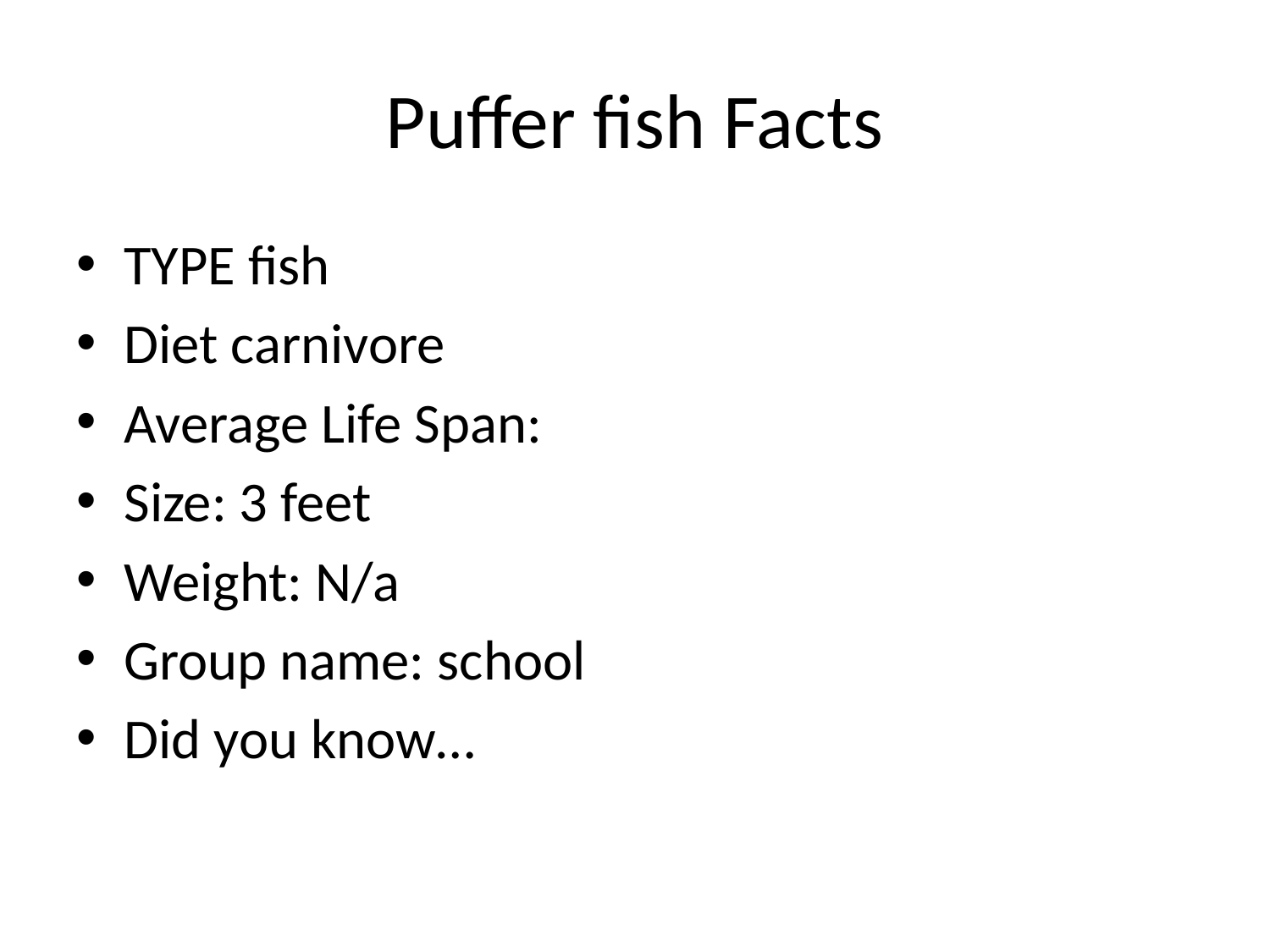

# Puffer fish Facts
TYPE fish
Diet carnivore
Average Life Span:
Size: 3 feet
Weight: N/a
Group name: school
Did you know…